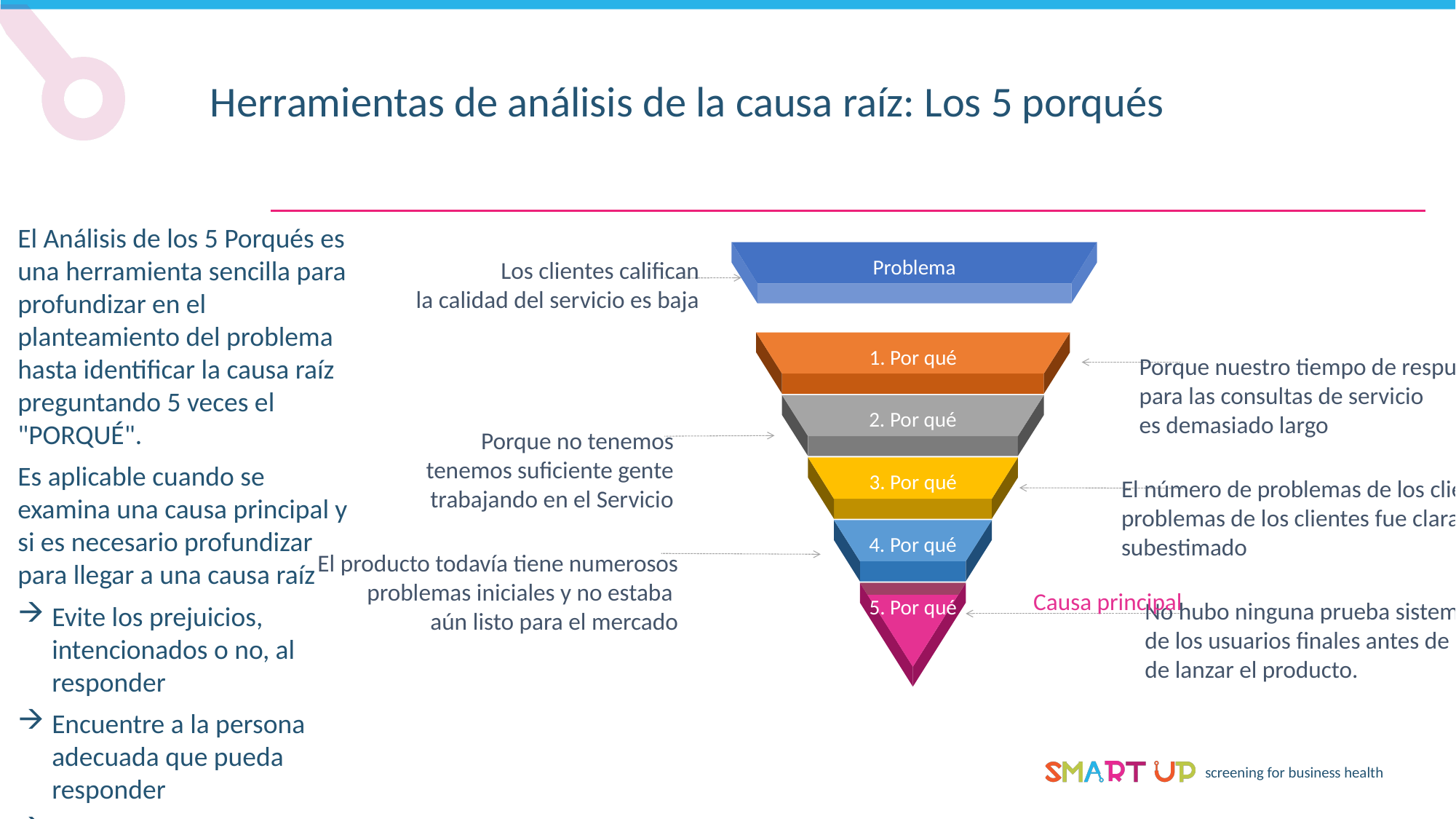

Herramientas de análisis de la causa raíz: Los 5 porqués
El Análisis de los 5 Porqués es una herramienta sencilla para profundizar en el planteamiento del problema hasta identificar la causa raíz preguntando 5 veces el "PORQUÉ".
Es aplicable cuando se examina una causa principal y si es necesario profundizar para llegar a una causa raíz
Evite los prejuicios, intencionados o no, al responder
Encuentre a la persona adecuada que pueda responder
Utilizar otras herramientas complementarias

Problema
Los clientes califican
la calidad del servicio es baja

1. Por qué
Porque nuestro tiempo de respuesta
para las consultas de servicio
es demasiado largo

2. Por qué
Porque no tenemos
tenemos suficiente gente
trabajando en el Servicio

3. Por qué
El número de problemas de los clientes
problemas de los clientes fue claramente
subestimado

4. Por qué
El producto todavía tiene numerosos
problemas iniciales y no estaba
aún listo para el mercado
Causa principal

5. Por qué
No hubo ninguna prueba sistemática
de los usuarios finales antes de
de lanzar el producto.